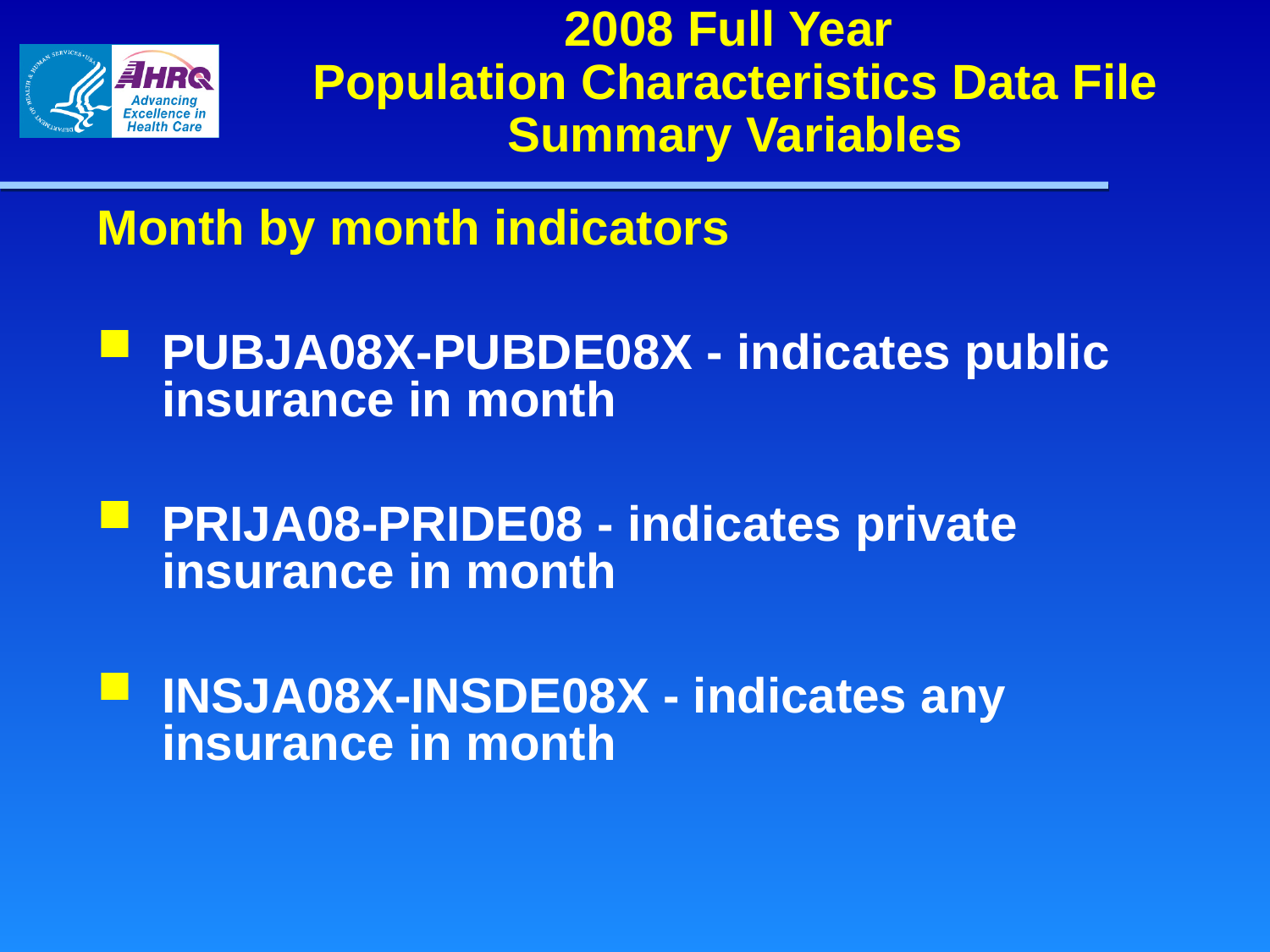

2008 Full Year
Population Characteristics Data File
Summary Variables
Month by month indicators

PUBJA08X-PUBDE08X - indicates public insurance in month

PRIJA08-PRIDE08 - indicates private insurance in month

INSJA08X-INSDE08X - indicates any insurance in month